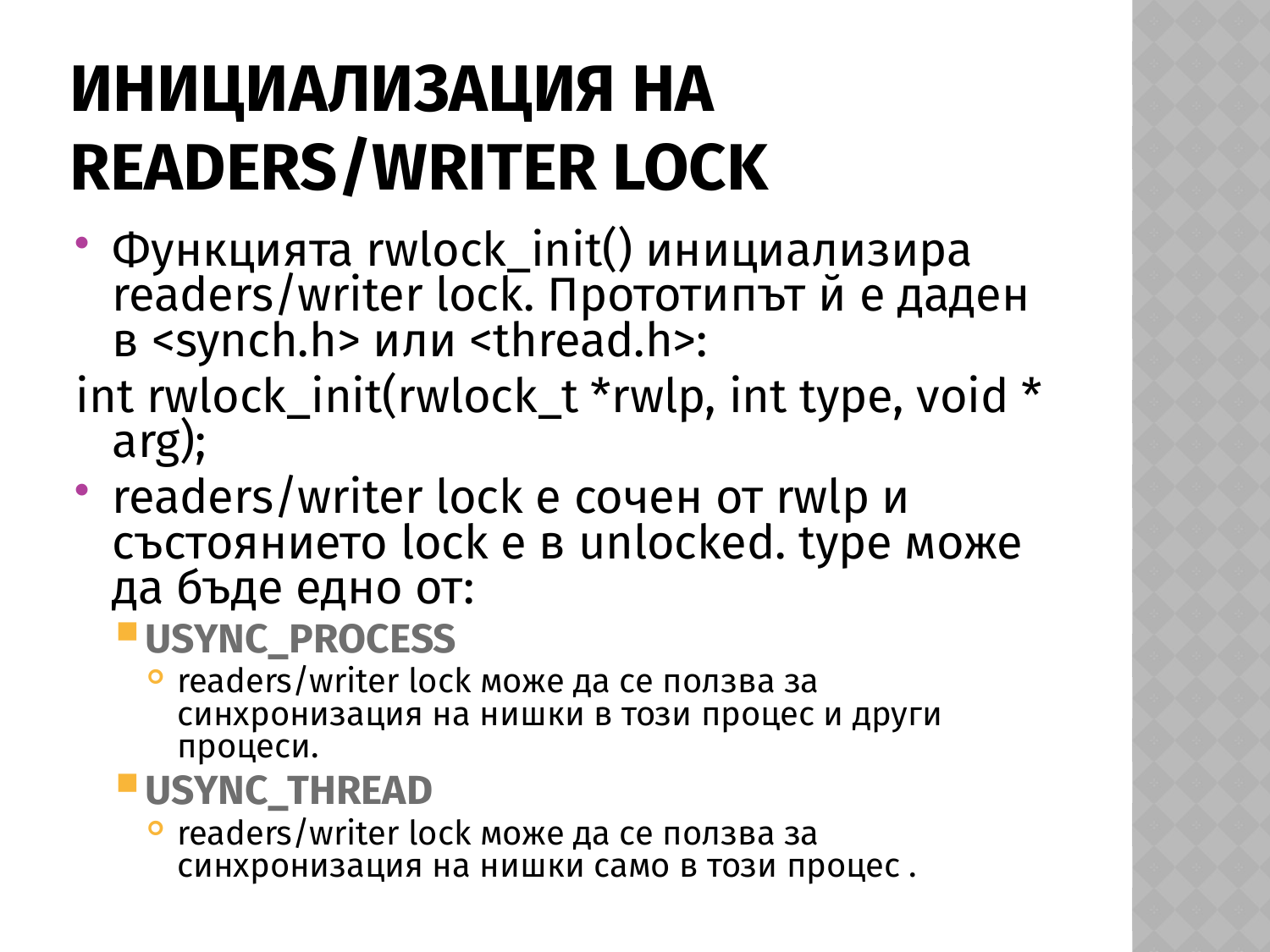

# Инициализация на Readers/Writer Lock
Функцията rwlock_init() инициализира readers/writer lock. Прототипът й е даден в <synch.h> или <thread.h>:
int rwlock_init(rwlock_t *rwlp, int type, void * arg);
readers/writer lock е сочен от rwlp и състоянието lock е в unlocked. type може да бъде едно от:
USYNC_PROCESS
readers/writer lock може да се ползва за синхронизация на нишки в този процес и други процеси.
USYNC_THREAD
readers/writer lock може да се ползва за синхронизация на нишки само в този процес .